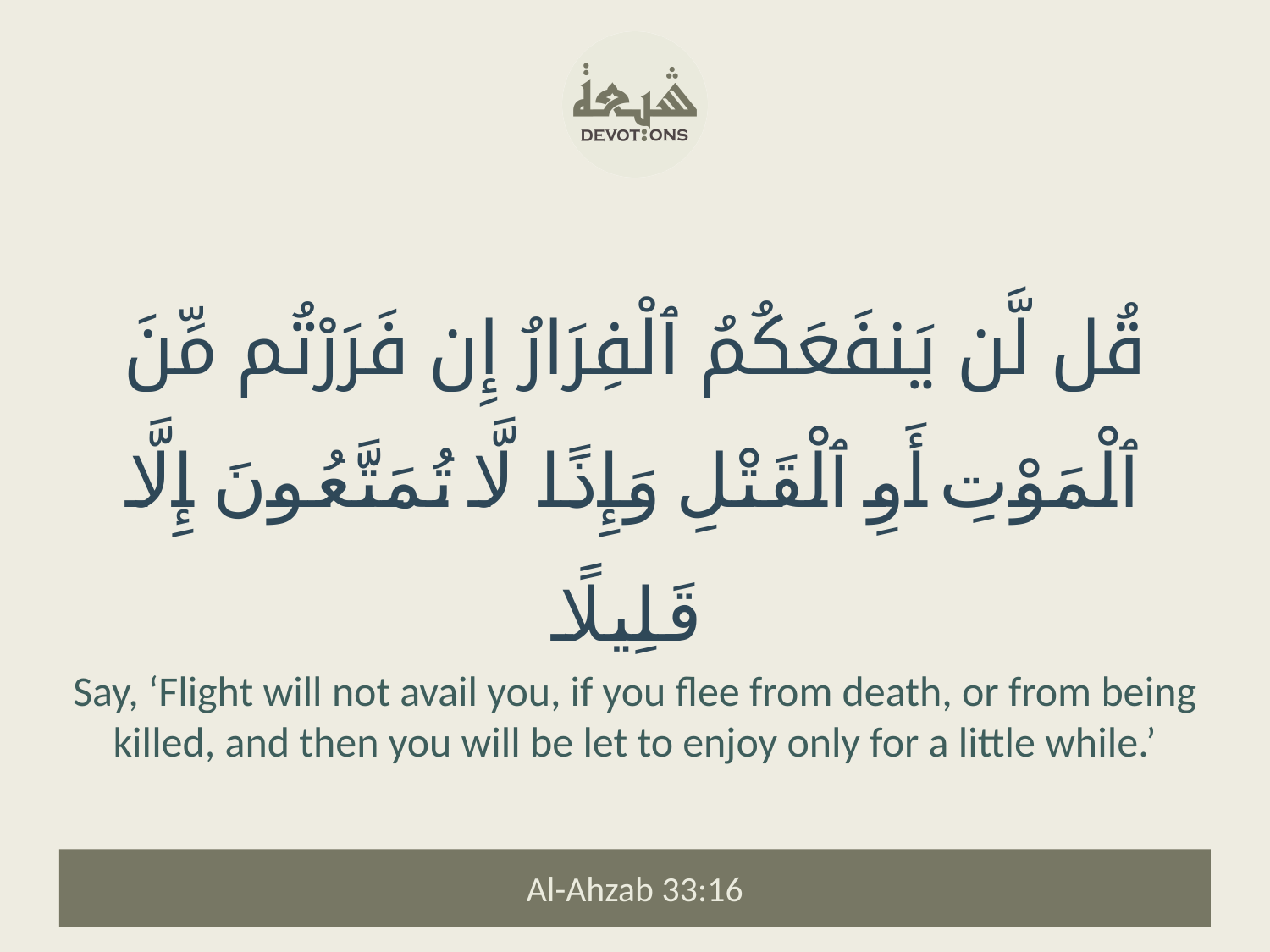

قُل لَّن يَنفَعَكُمُ ٱلْفِرَارُ إِن فَرَرْتُم مِّنَ ٱلْمَوْتِ أَوِ ٱلْقَتْلِ وَإِذًا لَّا تُمَتَّعُونَ إِلَّا قَلِيلًا
Say, ‘Flight will not avail you, if you flee from death, or from being killed, and then you will be let to enjoy only for a little while.’
Al-Ahzab 33:16